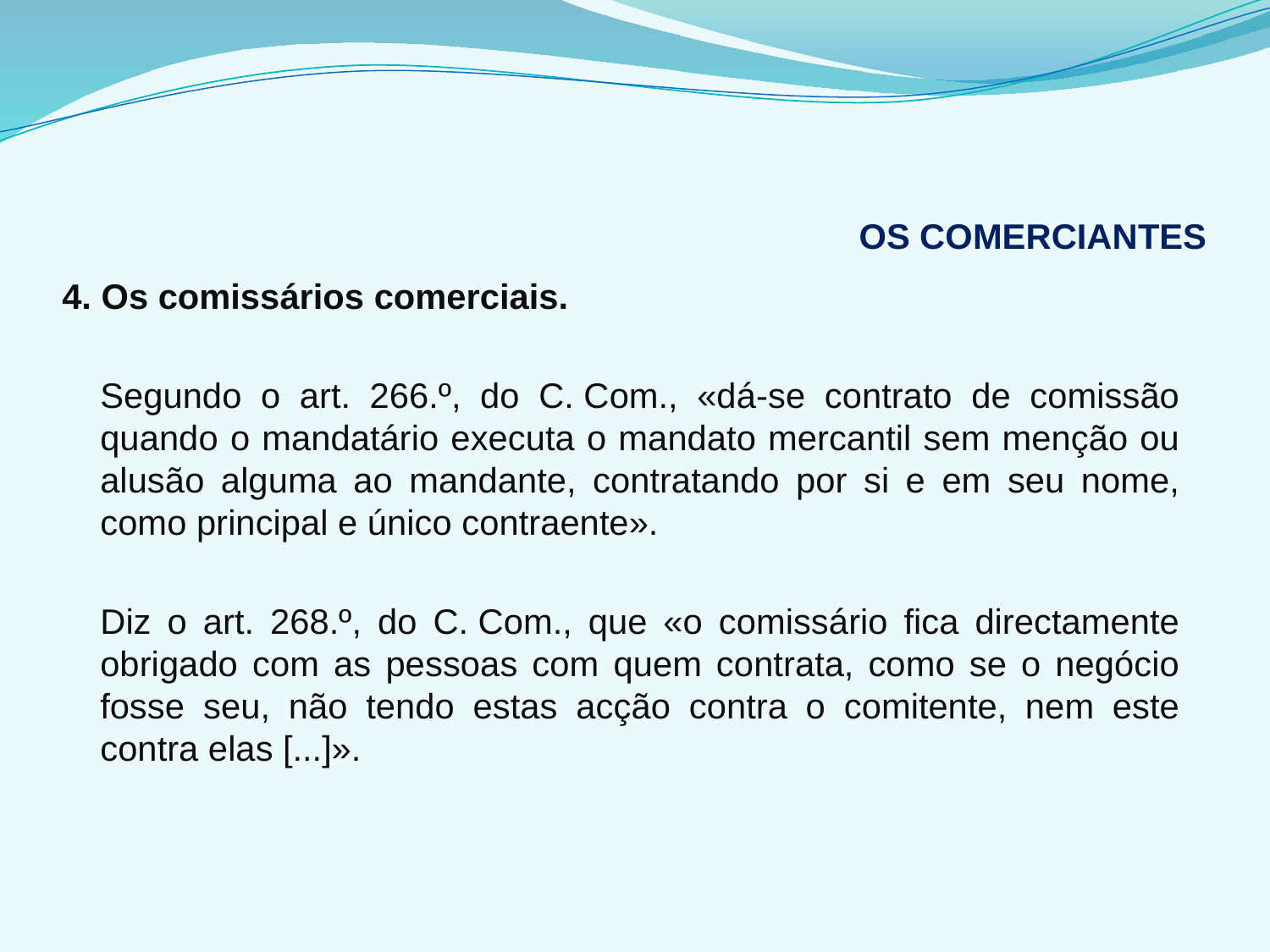

# OS COMERCIANTES
4. Os comissários comerciais.

	Segundo o art. 266.º, do C. Com., «dá-se contrato de comissão quando o mandatário executa o mandato mercantil sem menção ou alusão alguma ao mandante, contratando por si e em seu nome, como principal e único contraente».

	Diz o art. 268.º, do C. Com., que «o comissário fica directamente obrigado com as pessoas com quem contrata, como se o negócio fosse seu, não tendo estas acção contra o comitente, nem este contra elas [...]».